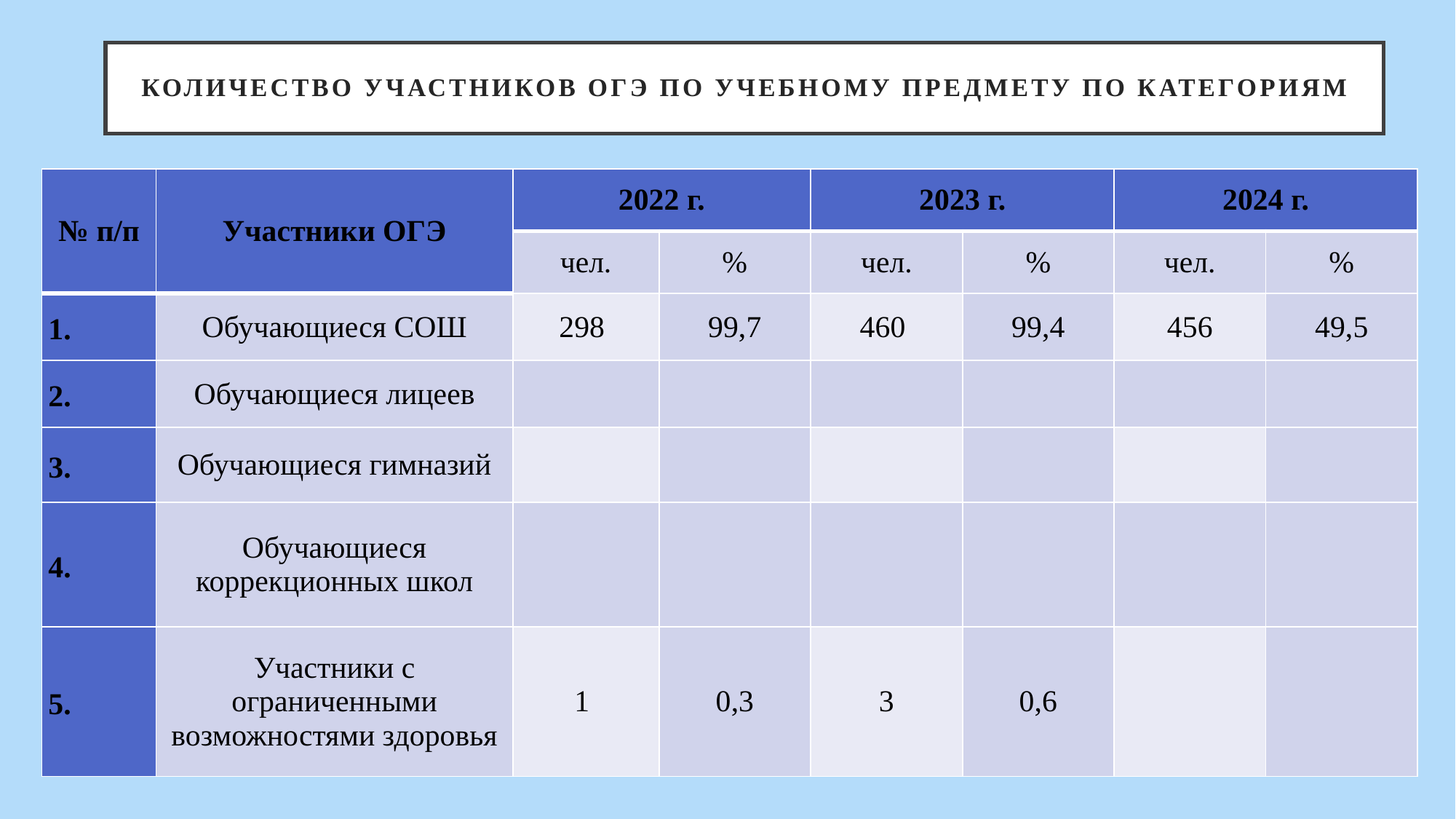

# Количество участников ОГЭ по учебному предмету по категориям
| № п/п | Участники ОГЭ | 2022 г. |  | 2023 г. |  | 2024 г. |  |
| --- | --- | --- | --- | --- | --- | --- | --- |
|  |  | чел. | % | чел. | % | чел. | % |
|  | Обучающиеся СОШ | 298 | 99,7 | 460 | 99,4 | 456 | 49,5 |
| 2. | Обучающиеся лицеев |  |  |  |  |  |  |
| 3. | Обучающиеся гимназий |  |  |  |  |  |  |
| 4. | Обучающиеся коррекционных школ |  |  |  |  |  |  |
| 5. | Участники с ограниченными возможностями здоровья | 1 | 0,3 | 3 | 0,6 |  |  |